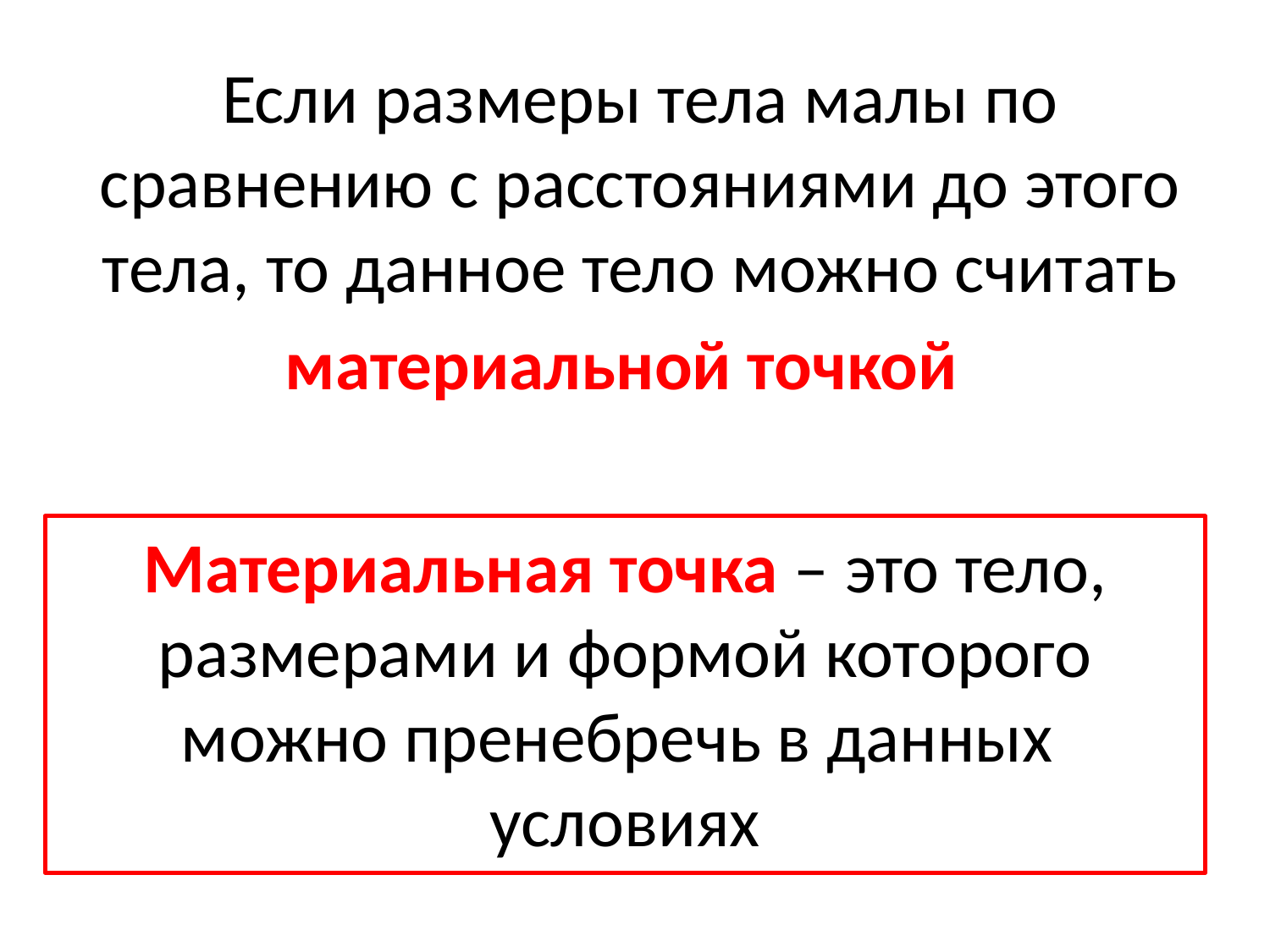

Если размеры тела малы по сравнению с расстояниями до этого тела, то данное тело можно считать
материальной точкой
Материальная точка – это тело,
 размерами и формой которого
можно пренебречь в данных
условиях